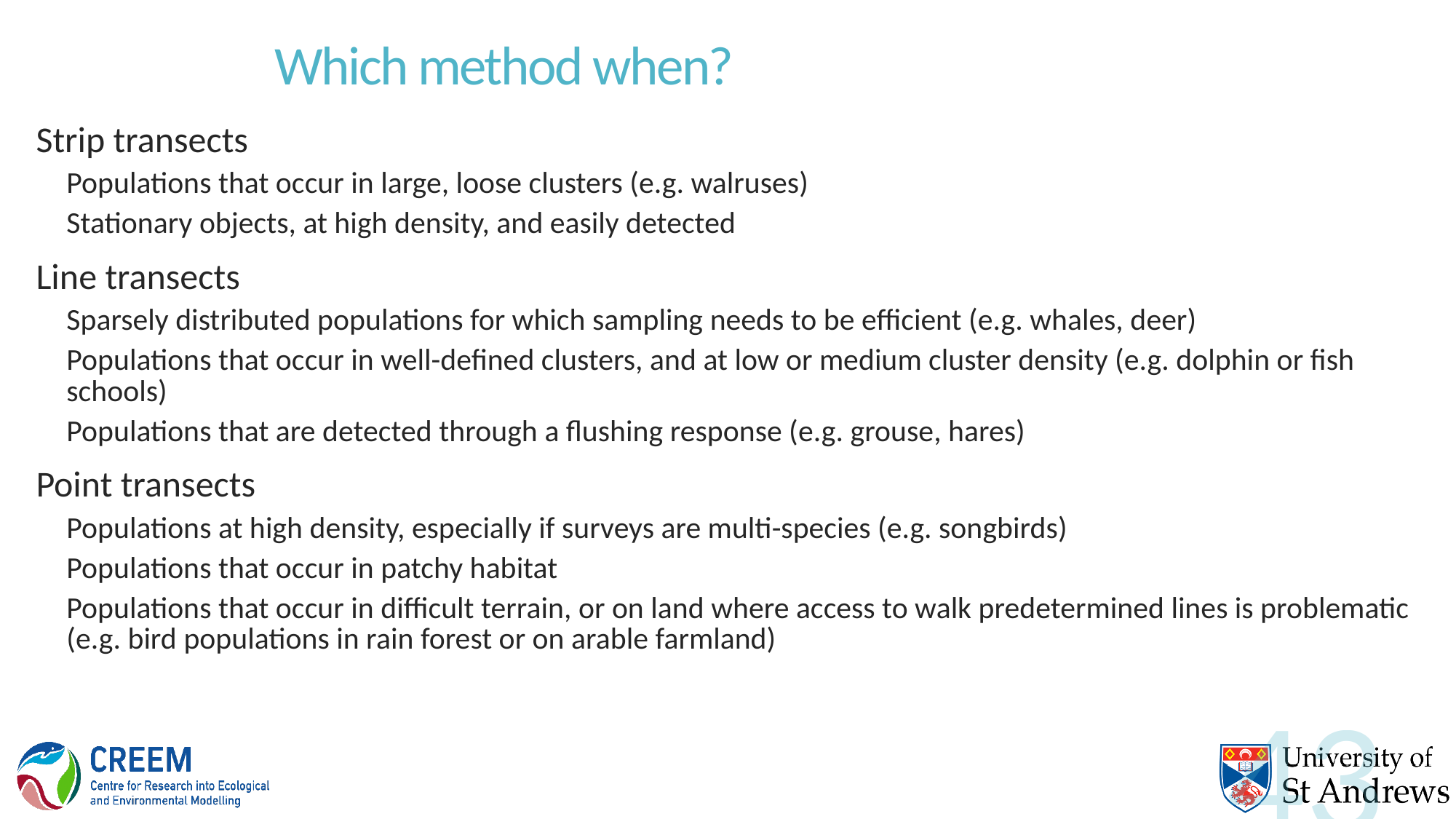

# Which method when?
Strip transects
Populations that occur in large, loose clusters (e.g. walruses)
Stationary objects, at high density, and easily detected
Line transects
Sparsely distributed populations for which sampling needs to be efficient (e.g. whales, deer)
Populations that occur in well-defined clusters, and at low or medium cluster density (e.g. dolphin or fish schools)
Populations that are detected through a flushing response (e.g. grouse, hares)
Point transects
Populations at high density, especially if surveys are multi-species (e.g. songbirds)
Populations that occur in patchy habitat
Populations that occur in difficult terrain, or on land where access to walk predetermined lines is problematic (e.g. bird populations in rain forest or on arable farmland)

43